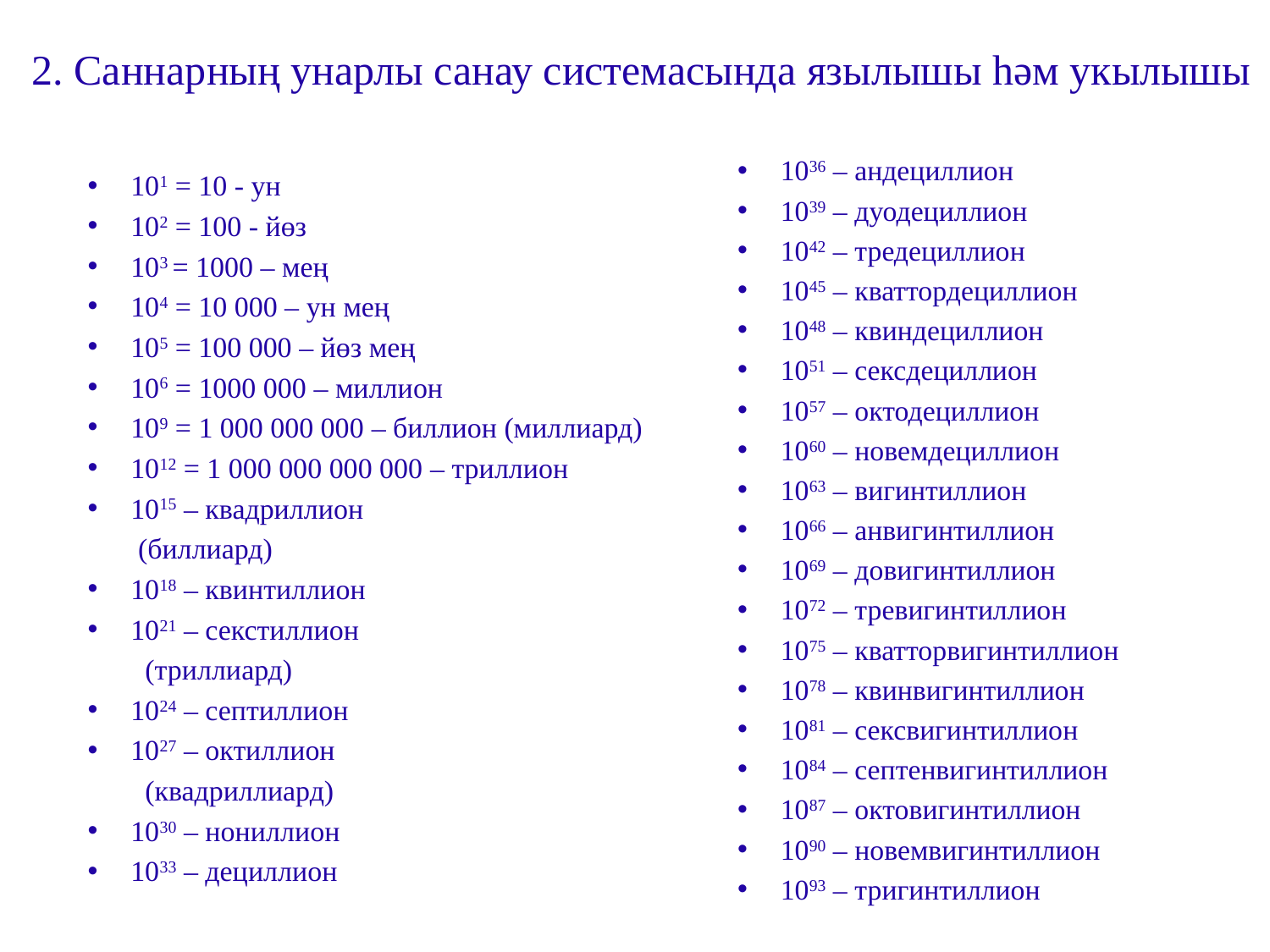

2. Саннарның унарлы санау системасында язылышы һәм укылышы

1036 – андециллион
1039 – дуодециллион
1042 – тредециллион
1045 – кваттордециллион
1048 – квиндециллион
1051 – сексдециллион
1057 – октодециллион
1060 – новемдециллион
1063 – вигинтиллион
1066 – анвигинтиллион
1069 – довигинтиллион
1072 – тревигинтиллион
1075 – кватторвигинтиллион
1078 – квинвигинтиллион
1081 – сексвигинтиллион
1084 – септенвигинтиллион
1087 – октовигинтиллион
1090 – новемвигинтиллион
1093 – тригинтиллион

101 = 10 - ун
102 = 100 - йөз
103 = 1000 – мең
104 = 10 000 – ун мең
105 = 100 000 – йөз мең
106 = 1000 000 – миллион
109 = 1 000 000 000 – биллион (миллиард)
1012 = 1 000 000 000 000 – триллион
1015 – квадриллион
       (биллиард)
1018 – квинтиллион
1021 – секстиллион
        (триллиард)
1024 – септиллион
1027 – октиллион
        (квадриллиард)
1030 – нониллион
1033 – дециллион